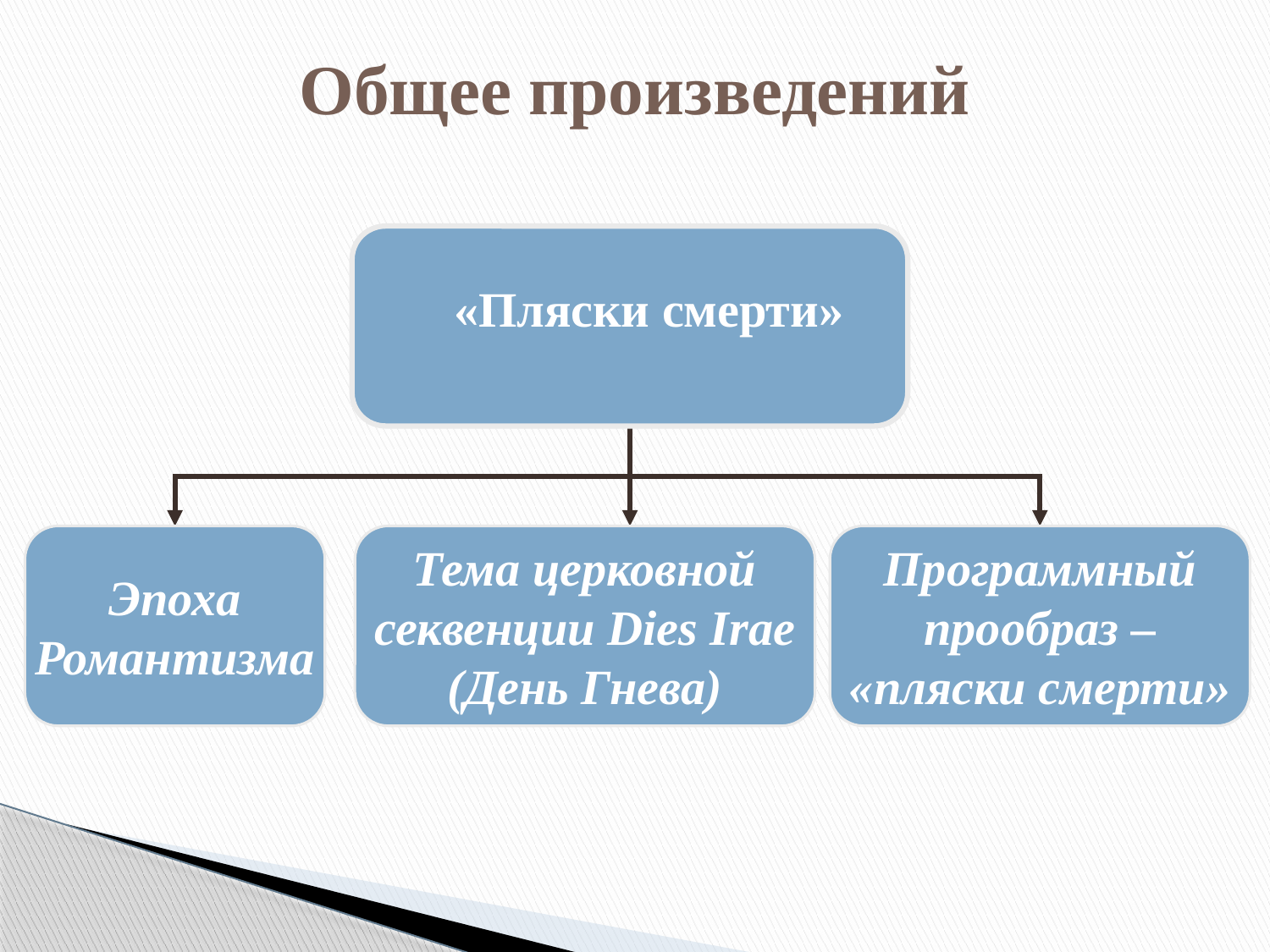

Общее произведений
«Пляски смерти»

Эпоха Романтизма
Тема церковной секвенции Dies Irae (День Гнева)
Программный прообраз – «пляски смерти»